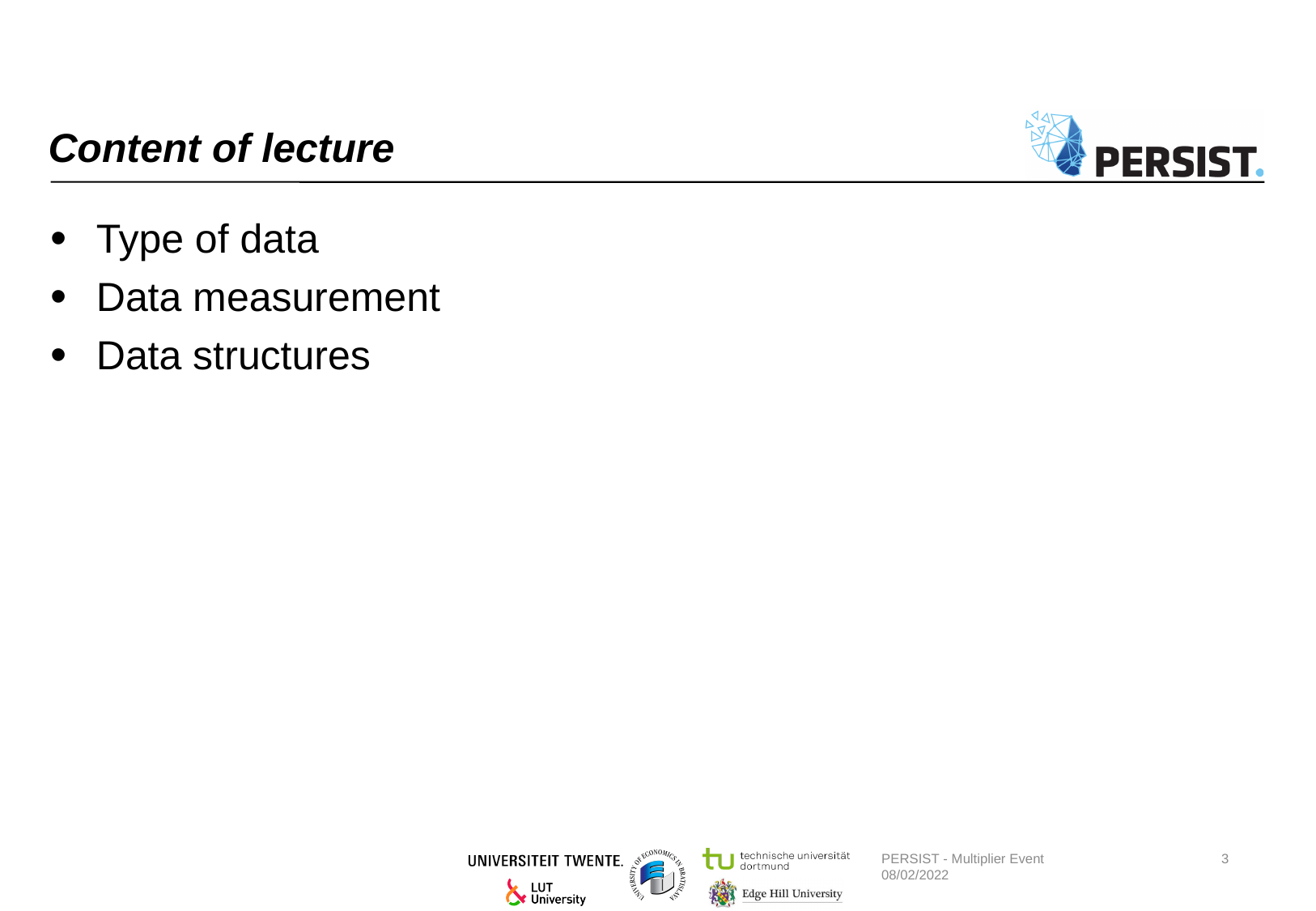

# Content of lecture
Type of data
Data measurement
Data structures